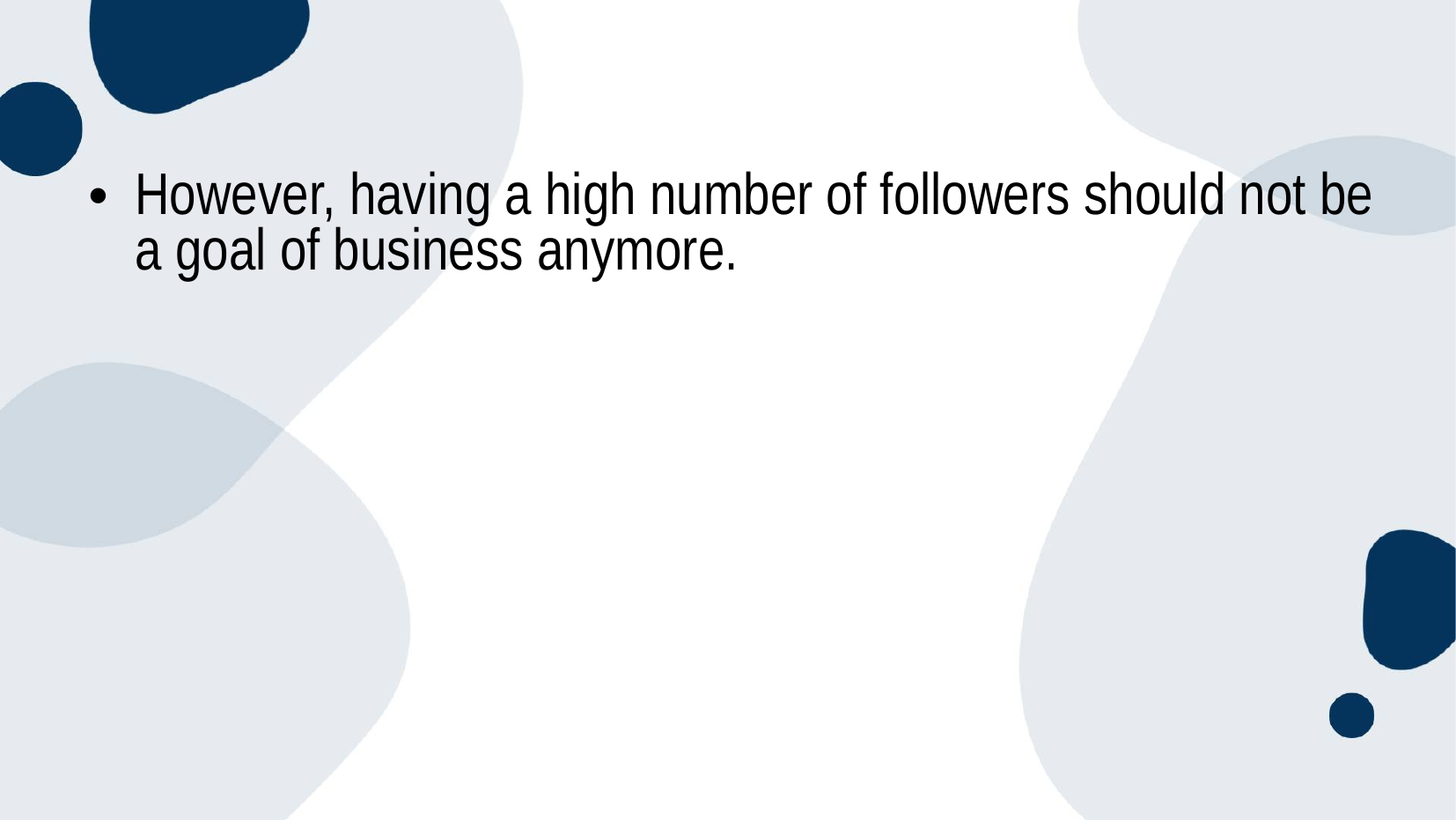

However, having a high number of followers should not be a goal of business anymore.